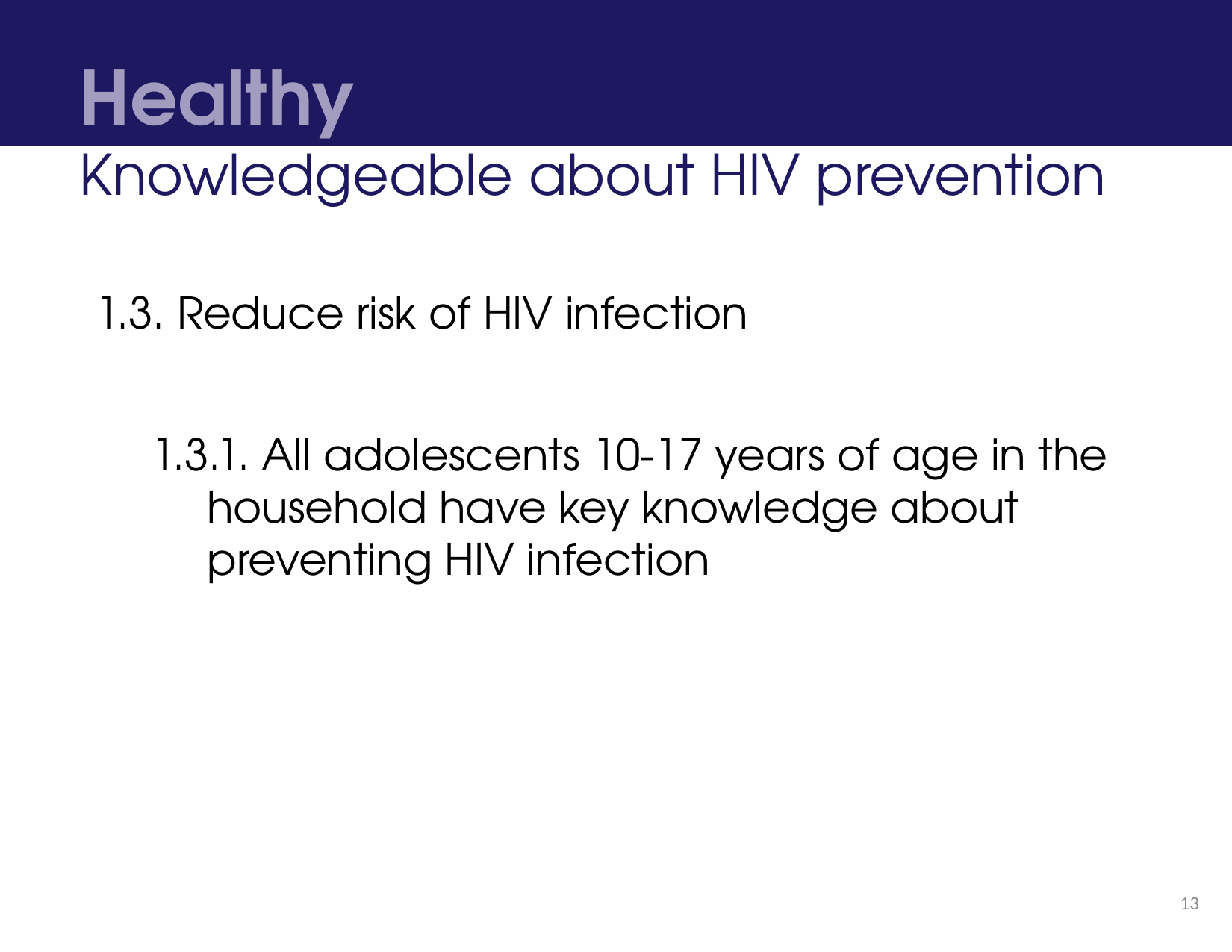

# Healthy
Knowledgeable about HIV prevention
1.3. Reduce risk of HIV infection

1.3.1. All adolescents 10-17 years of age in the household have key knowledge about preventing HIV infection

13